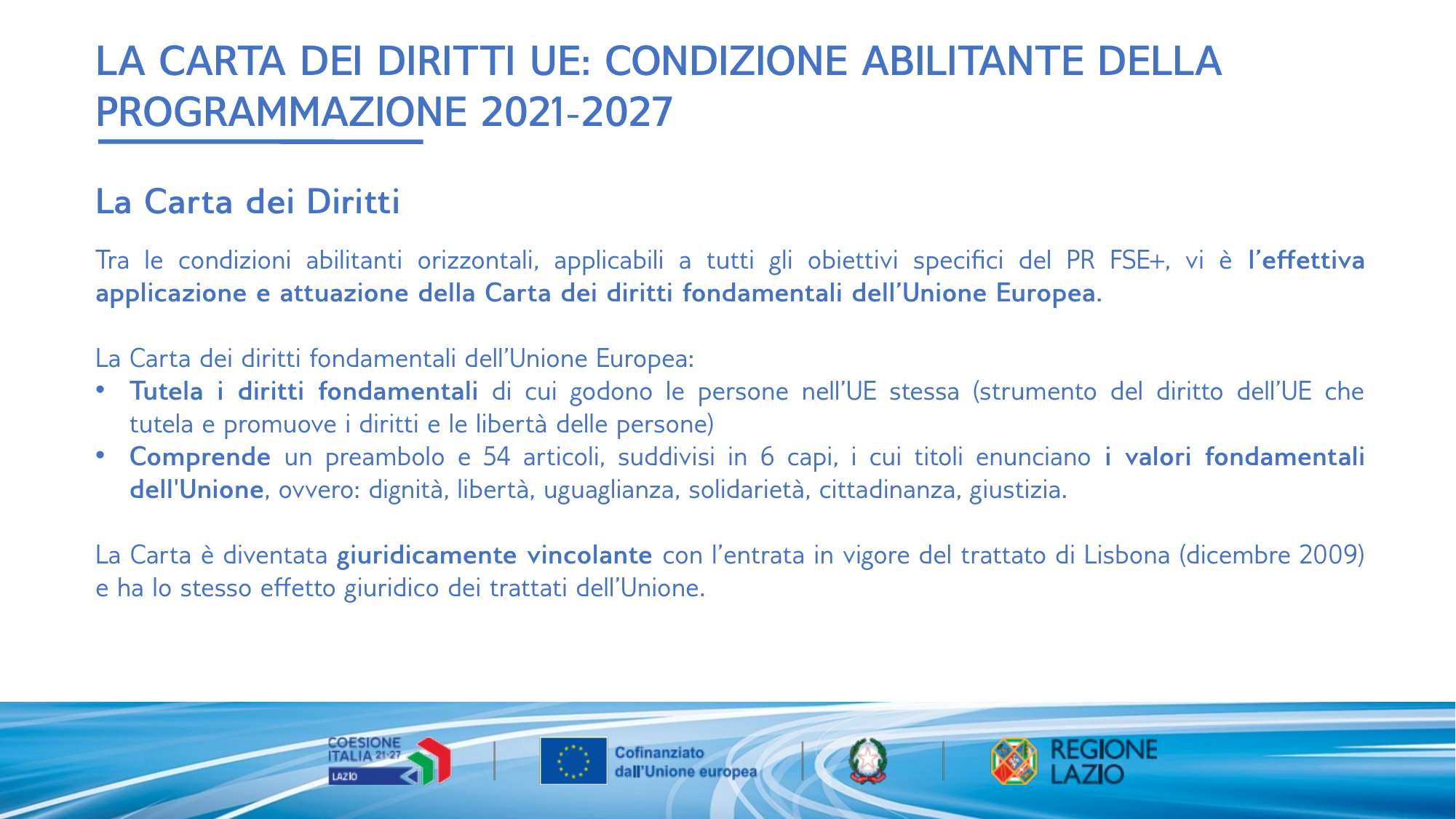

LA CARTA DEI DIRITTI UE: CONDIZIONE ABILITANTE DELLA PROGRAMMAZIONE 2021-2027

La Carta dei Diritti
Tra le condizioni abilitanti orizzontali, applicabili a tutti gli obiettivi specifici del PR FSE+, vi è l’effettiva applicazione e attuazione della Carta dei diritti fondamentali dell’Unione Europea.

La Carta dei diritti fondamentali dell’Unione Europea:
Tutela i diritti fondamentali di cui godono le persone nell’UE stessa (strumento del diritto dell’UE che tutela e promuove i diritti e le libertà delle persone)
Comprende un preambolo e 54 articoli, suddivisi in 6 capi, i cui titoli enunciano i valori fondamentali dell'Unione, ovvero: dignità, libertà, uguaglianza, solidarietà, cittadinanza, giustizia.

La Carta è diventata giuridicamente vincolante con l’entrata in vigore del trattato di Lisbona (dicembre 2009) e ha lo stesso effetto giuridico dei trattati dell’Unione.